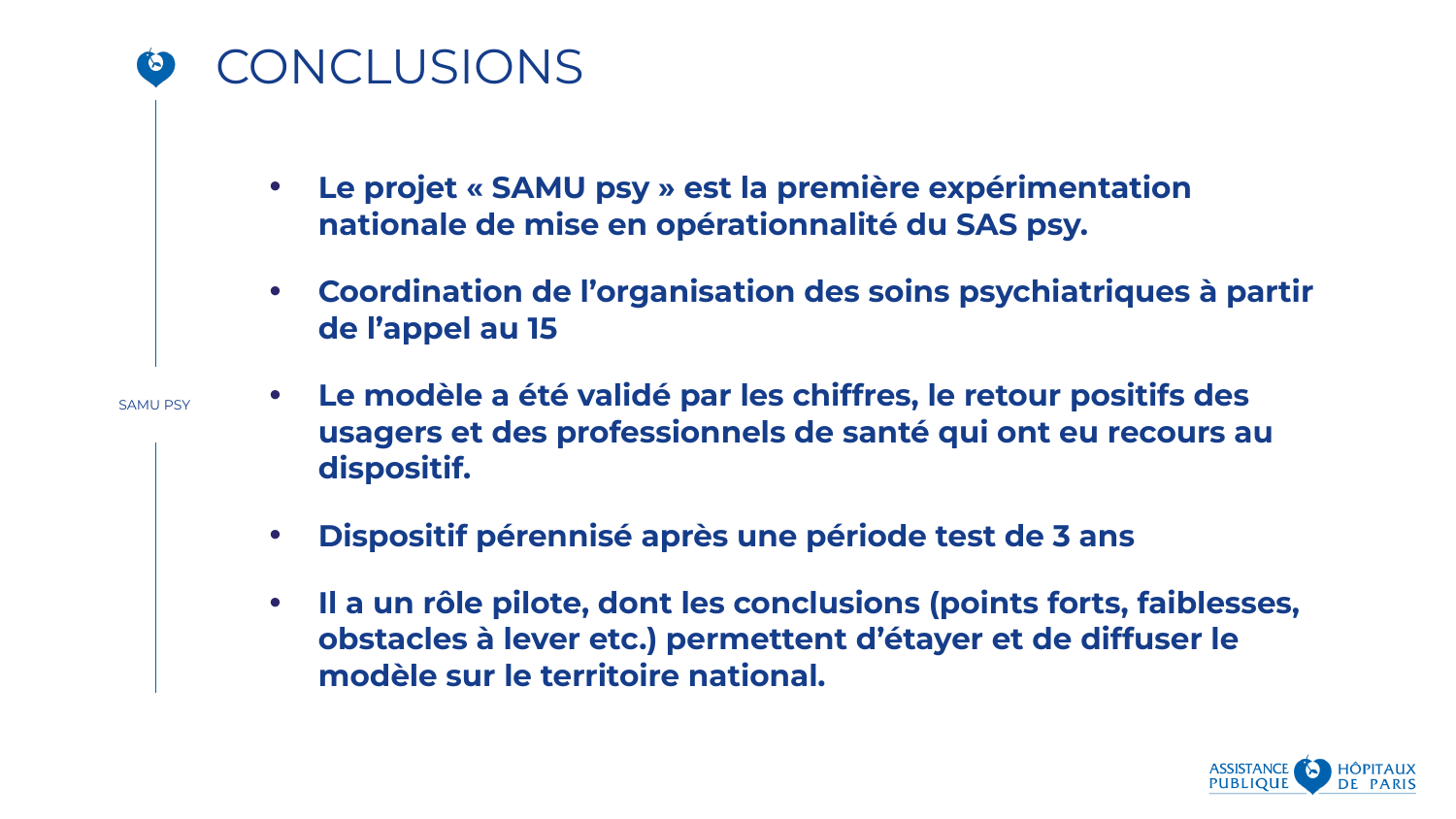

CONCLUSIONS
Le projet « SAMU psy » est la première expérimentation nationale de mise en opérationnalité du SAS psy.
Coordination de l’organisation des soins psychiatriques à partir de l’appel au 15
Le modèle a été validé par les chiffres, le retour positifs des usagers et des professionnels de santé qui ont eu recours au dispositif.
Dispositif pérennisé après une période test de 3 ans
Il a un rôle pilote, dont les conclusions (points forts, faiblesses, obstacles à lever etc.) permettent d’étayer et de diffuser le modèle sur le territoire national.
SAMU PSY